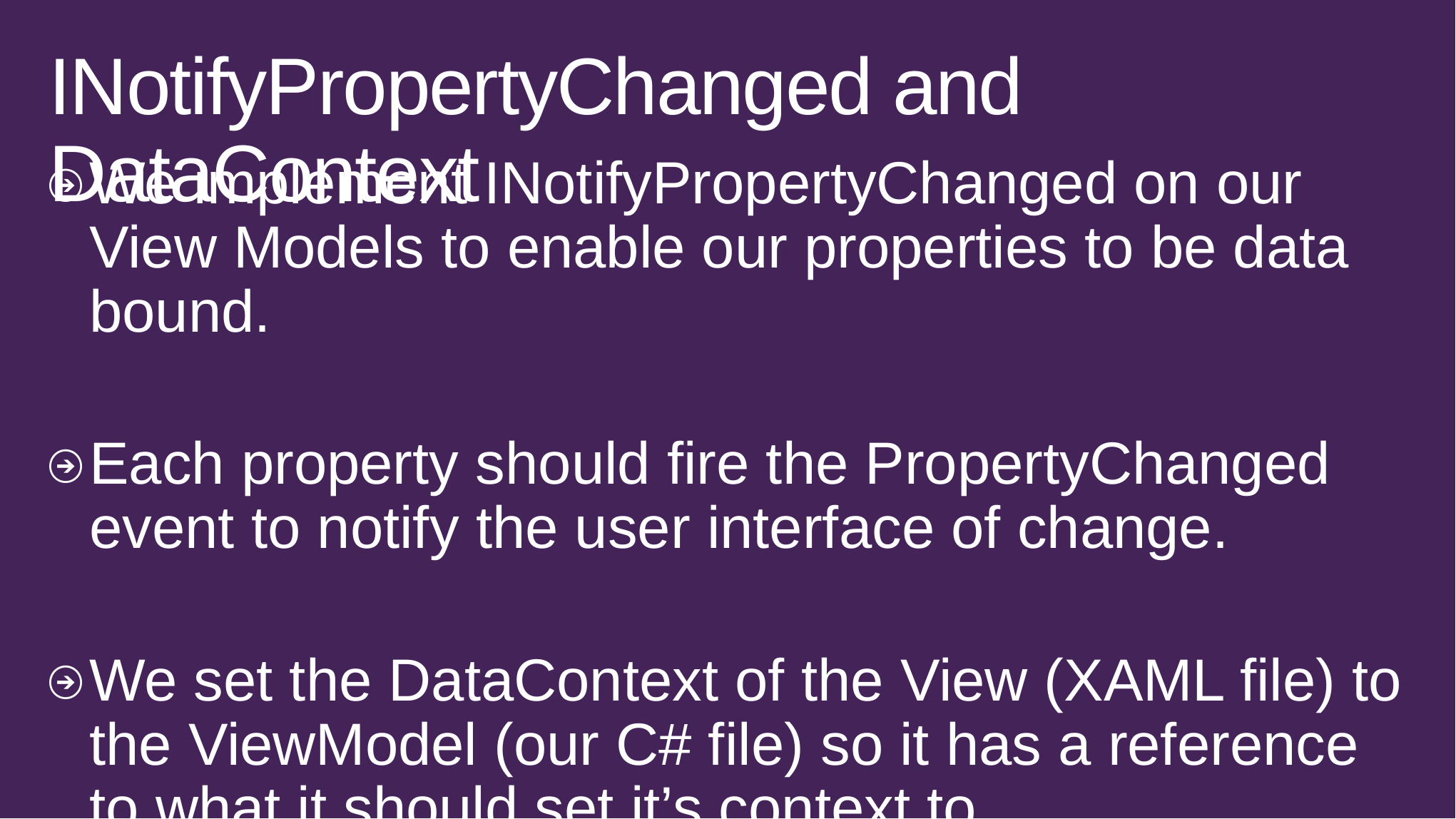

# INotifyPropertyChanged and DataContext
We implement INotifyPropertyChanged on our View Models to enable our properties to be data bound.

Each property should fire the PropertyChanged event to notify the user interface of change.

We set the DataContext of the View (XAML file) to the ViewModel (our C# file) so it has a reference to what it should set it’s context to.